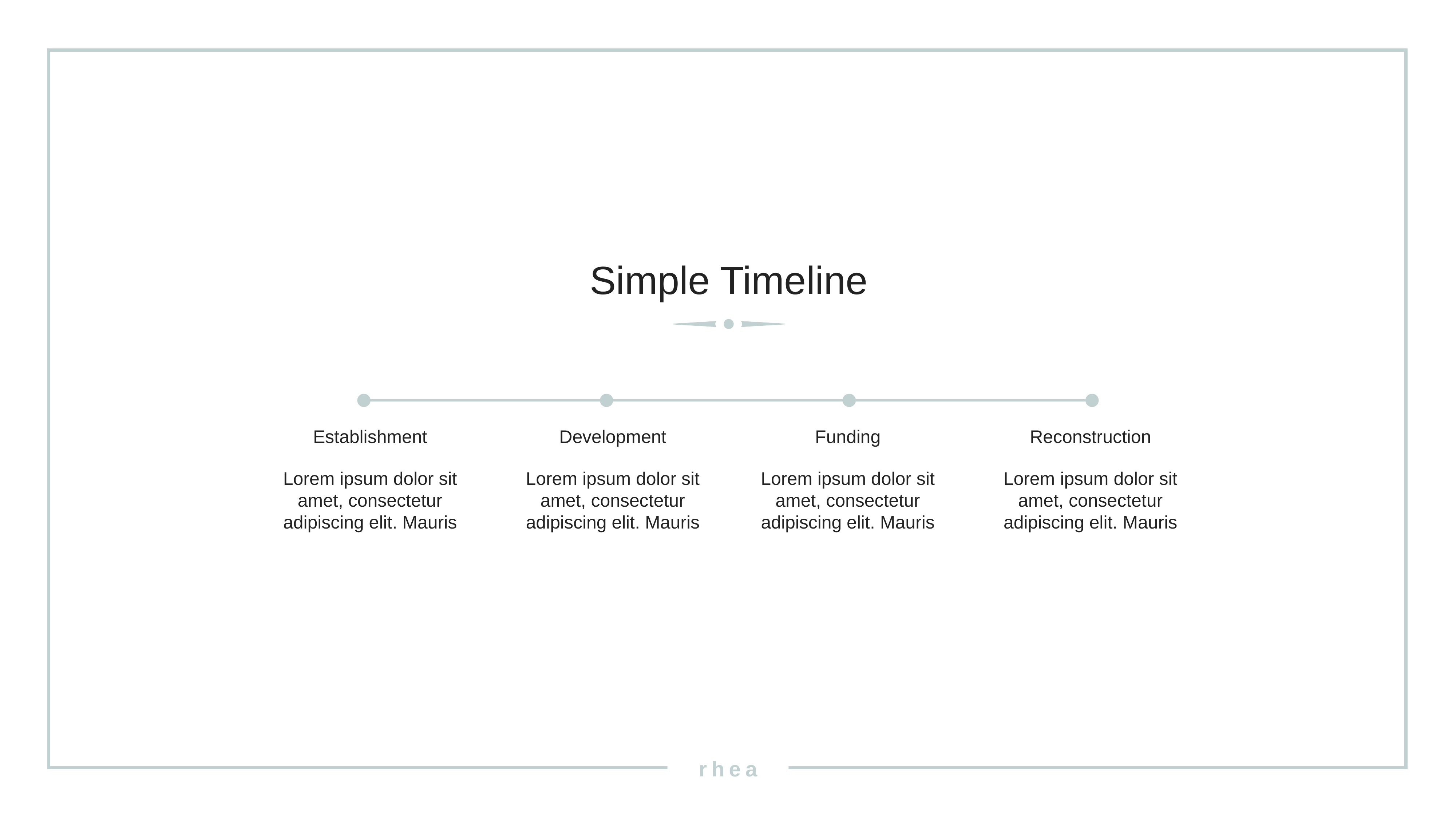

Simple Timeline

Establishment
Development
Funding
Reconstruction
Lorem ipsum dolor sit amet, consectetur adipiscing elit. Mauris
Lorem ipsum dolor sit amet, consectetur adipiscing elit. Mauris
Lorem ipsum dolor sit amet, consectetur adipiscing elit. Mauris
Lorem ipsum dolor sit amet, consectetur adipiscing elit. Mauris